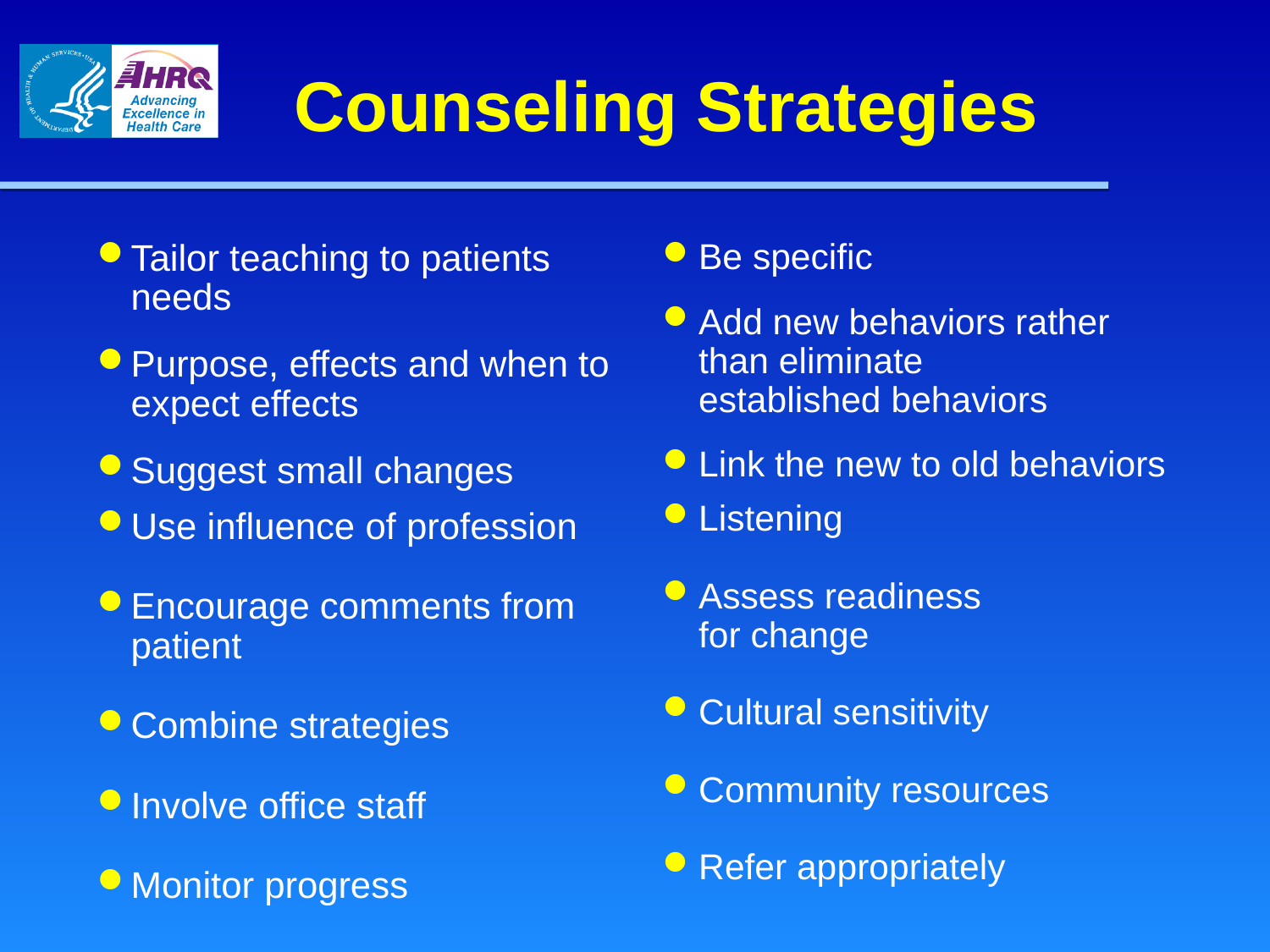

# Counseling Strategies
Tailor teaching to patients needs
Purpose, effects and when to expect effects
Suggest small changes
Use influence of profession

Encourage comments from patient

Combine strategies

Involve office staff

Monitor progress

Be specific
Add new behaviors rather than eliminate
established behaviors
Link the new to old behaviors
Listening

Assess readiness
for change

Cultural sensitivity

Community resources

Refer appropriately